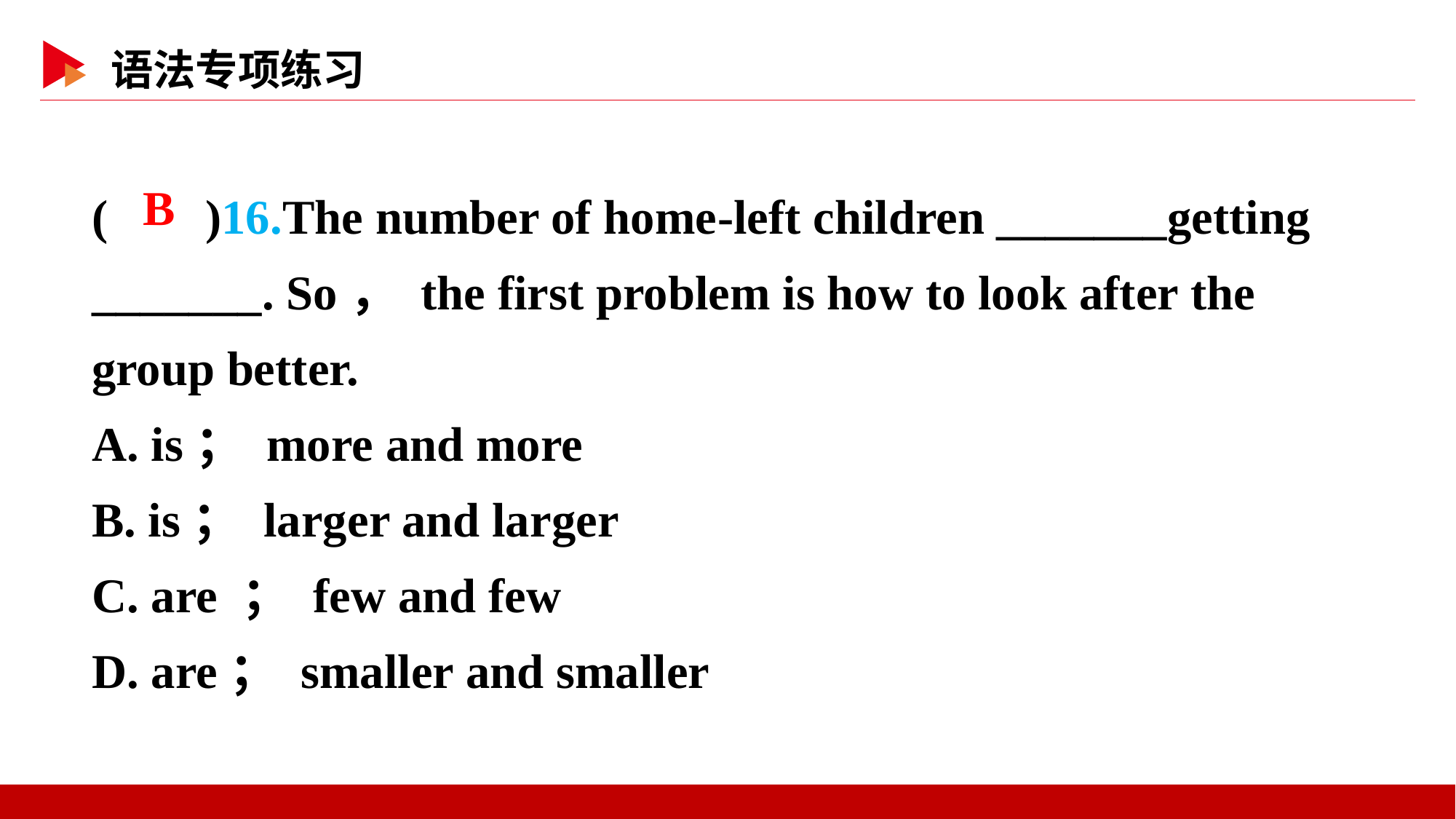

(        )16.The number of home-left children _______getting _______. So， the first problem is how to look after the group better.
A. is； more and more
B. is； larger and larger
C. are ； few and few
D. are； smaller and smaller
   B